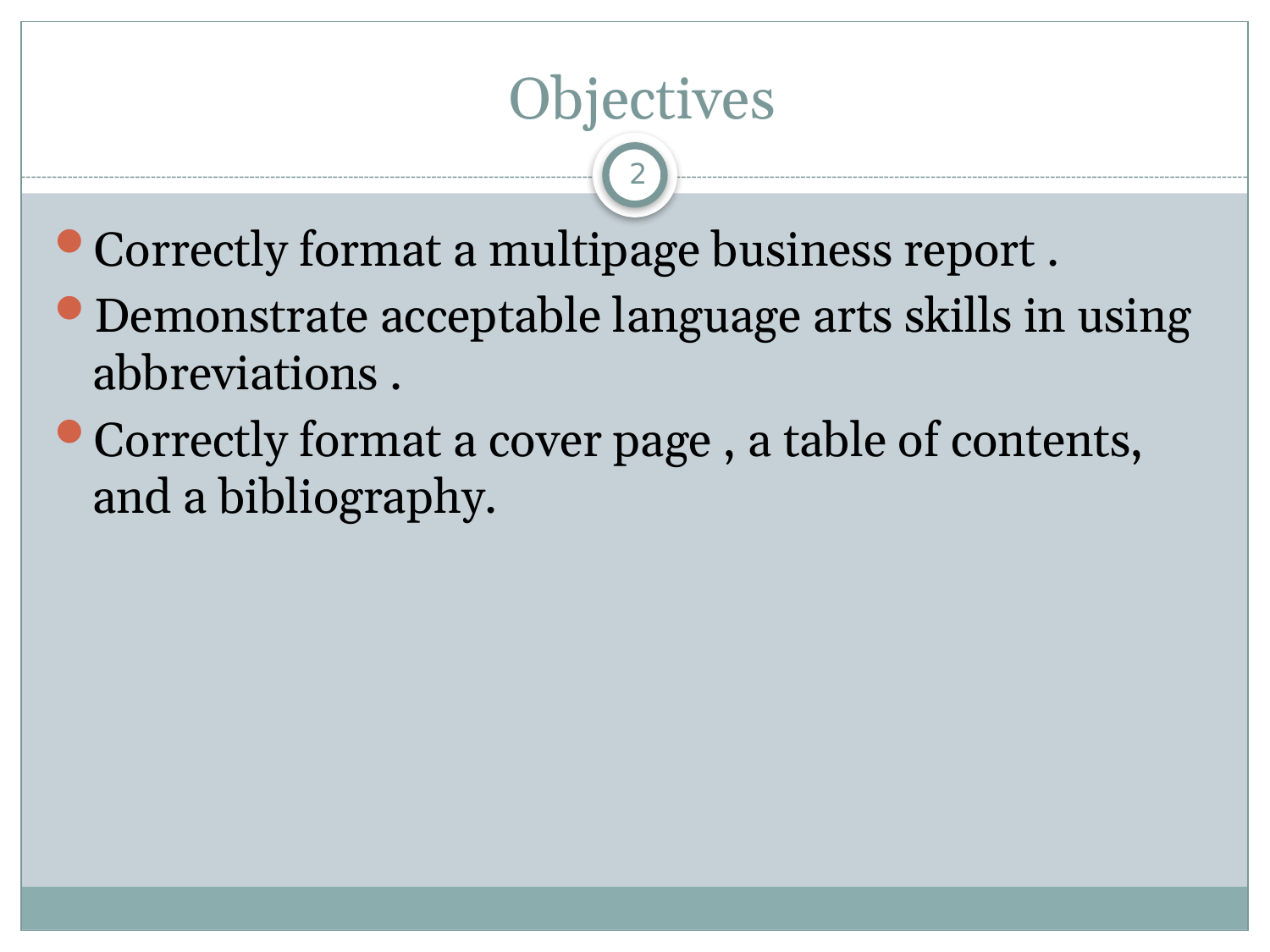

# Objectives
2
Correctly format a multipage business report .
Demonstrate acceptable language arts skills in using abbreviations .
Correctly format a cover page , a table of contents, and a bibliography.